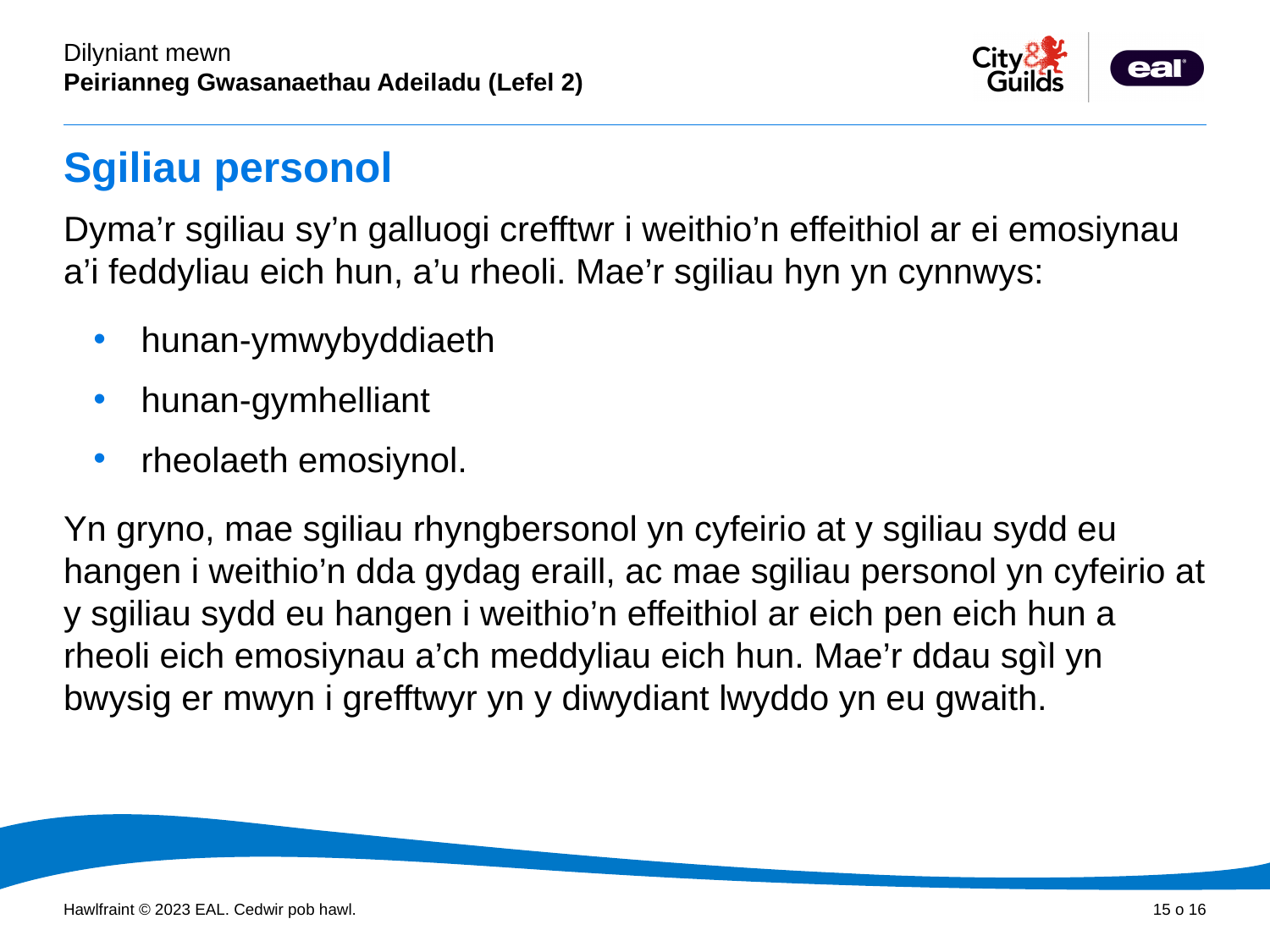

# Sgiliau personol
Dyma’r sgiliau sy’n galluogi crefftwr i weithio’n effeithiol ar ei emosiynau a’i feddyliau eich hun, a’u rheoli. Mae’r sgiliau hyn yn cynnwys:
hunan-ymwybyddiaeth
hunan-gymhelliant
rheolaeth emosiynol.
Yn gryno, mae sgiliau rhyngbersonol yn cyfeirio at y sgiliau sydd eu hangen i weithio’n dda gydag eraill, ac mae sgiliau personol yn cyfeirio at y sgiliau sydd eu hangen i weithio’n effeithiol ar eich pen eich hun a rheoli eich emosiynau a’ch meddyliau eich hun. Mae’r ddau sgìl yn bwysig er mwyn i grefftwyr yn y diwydiant lwyddo yn eu gwaith.